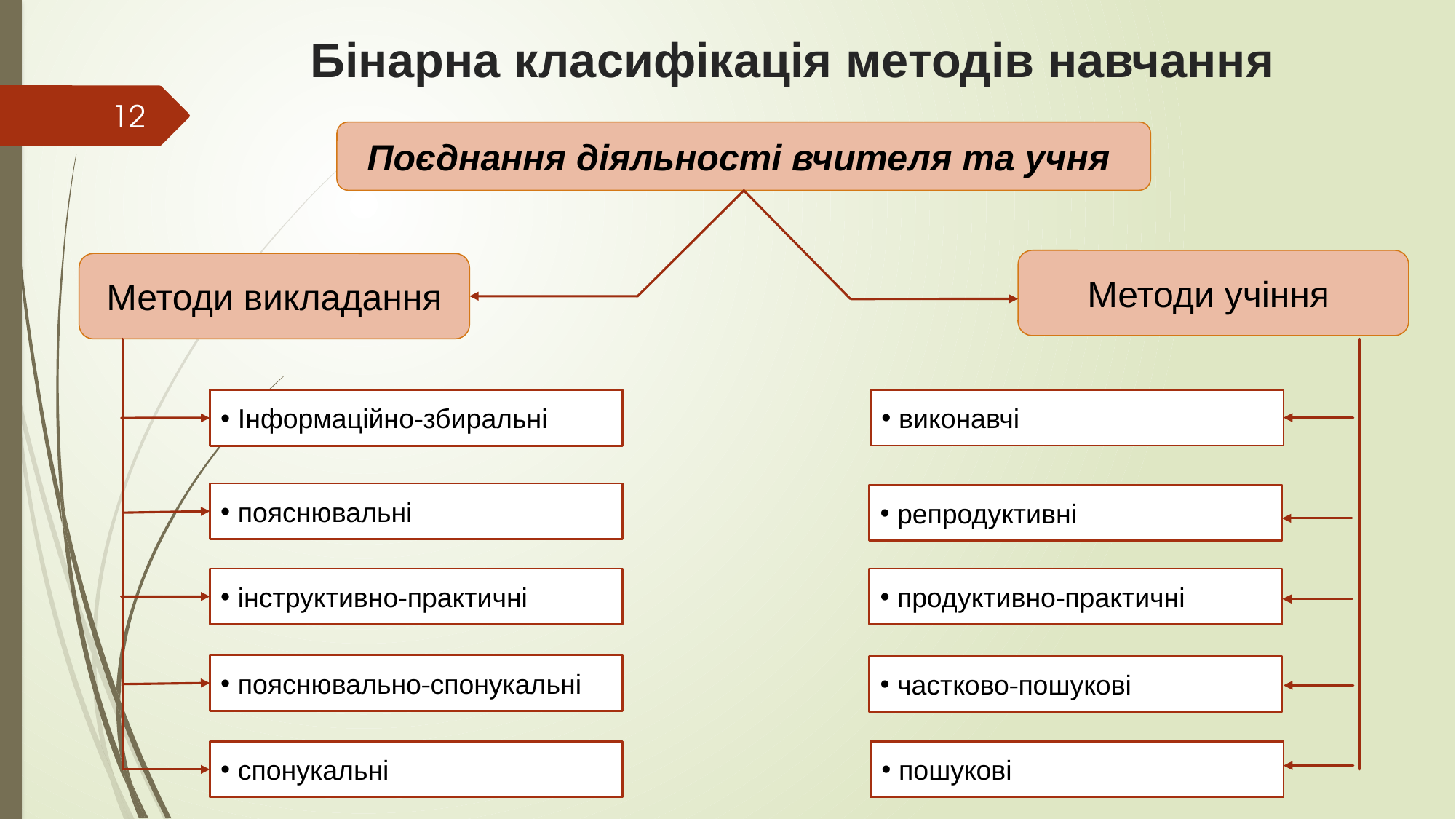

# Бінарна класифікація методів навчання
12
Поєднання діяльності вчителя та учня
Методи учіння
Методи викладання
 виконавчі
 Інформаційно-збиральні
 пояснювальні
 репродуктивні
 продуктивно-практичні
 інструктивно-практичні
 пояснювально-спонукальні
 частково-пошукові
 пошукові
 спонукальні